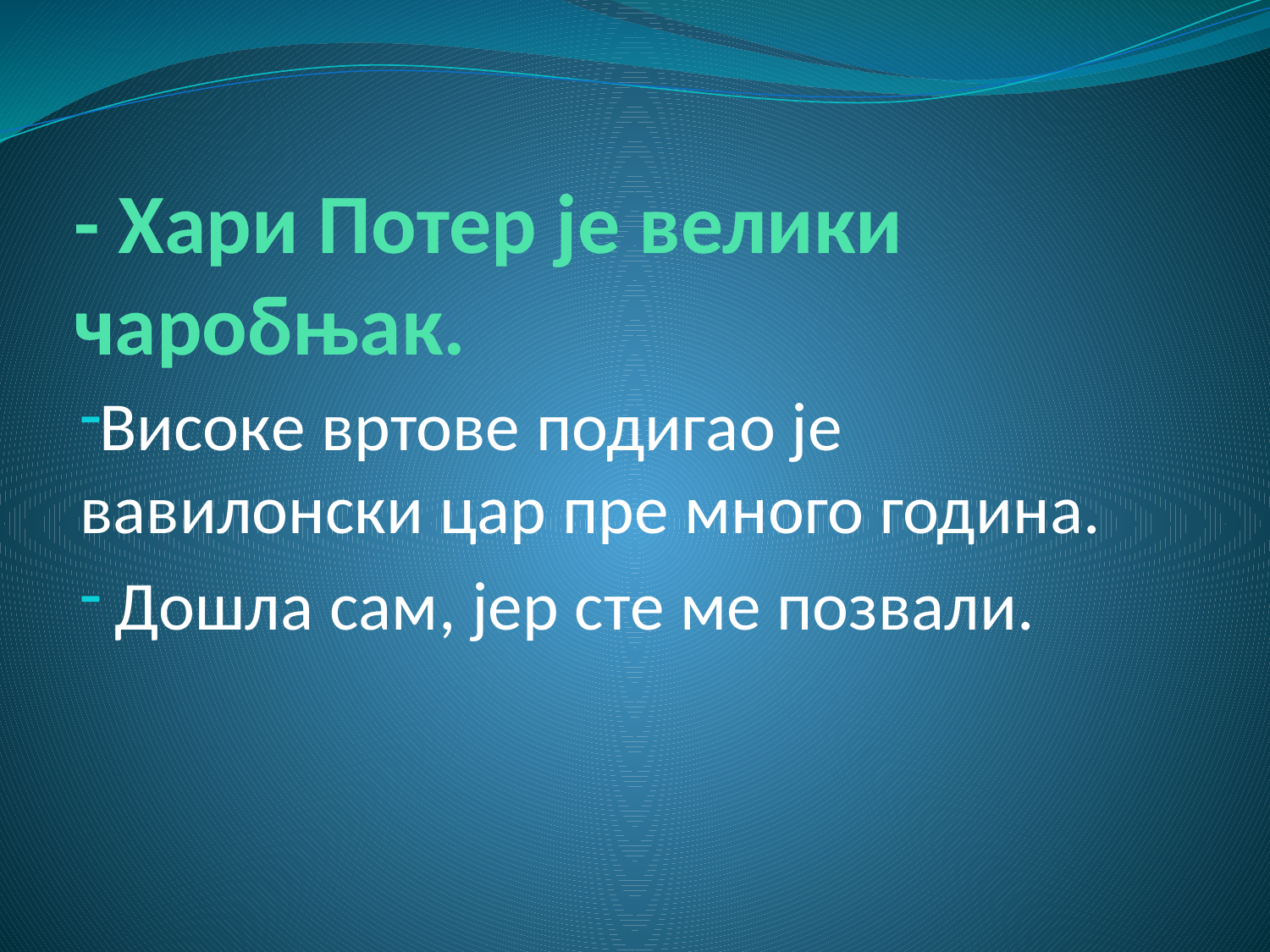

# - Хари Потер је велики чаробњак.
Високе вртове подигао је вавилонски цар пре много година.
 Дошла сам, јер сте ме позвали.